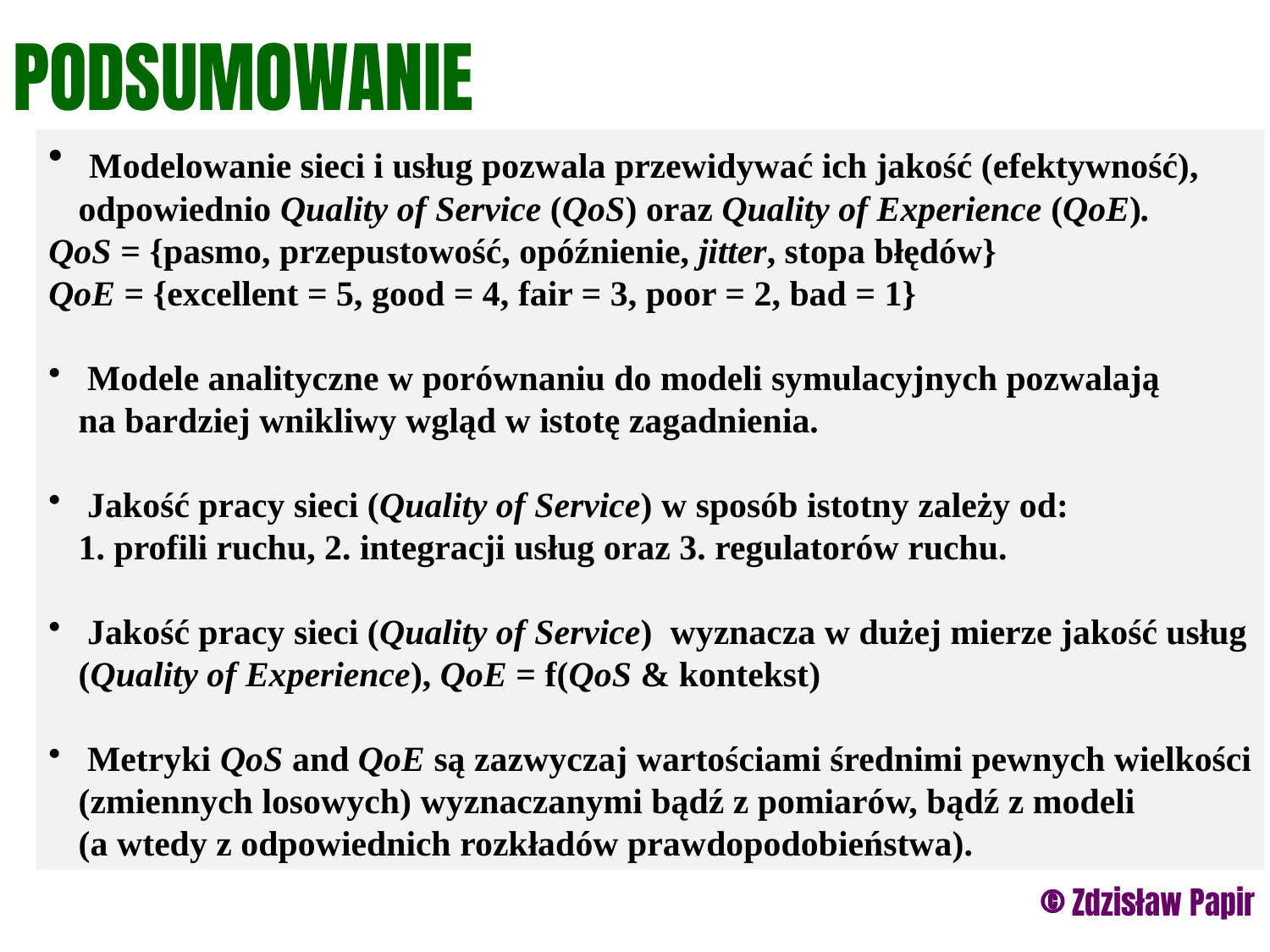

# PODSUMOWANIE
 Modelowanie sieci i usług pozwala przewidywać ich jakość (efektywność),
odpowiednio Quality of Service (QoS) oraz Quality of Experience (QoE).
QoS = {pasmo, przepustowość, opóźnienie, jitter, stopa błędów}
QoE = {excellent = 5, good = 4, fair = 3, poor = 2, bad = 1}

 Modele analityczne w porównaniu do modeli symulacyjnych pozwalają
na bardziej wnikliwy wgląd w istotę zagadnienia.

 Jakość pracy sieci (Quality of Service) w sposób istotny zależy od:
1. profili ruchu, 2. integracji usług oraz 3. regulatorów ruchu.

 Jakość pracy sieci (Quality of Service)  wyznacza w dużej mierze jakość usług
(Quality of Experience), QoE = f(QoS & kontekst)

 Metryki QoS and QoE są zazwyczaj wartościami średnimi pewnych wielkości
(zmiennych losowych) wyznaczanymi bądź z pomiarów, bądź z modeli
(a wtedy z odpowiednich rozkładów prawdopodobieństwa).
© Zdzisław Papir